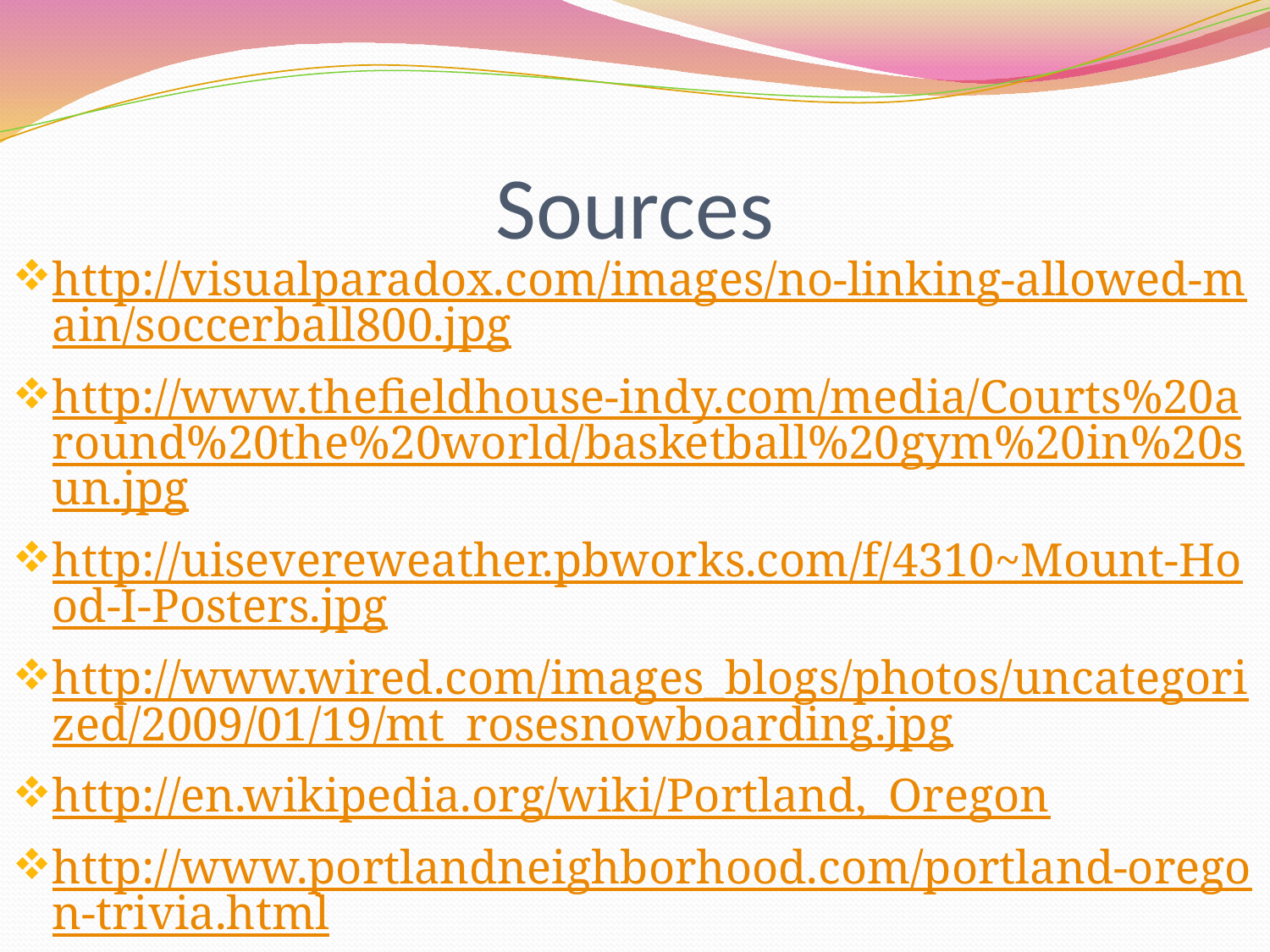

# Sources
http://visualparadox.com/images/no-linking-allowed-main/soccerball800.jpg
http://www.thefieldhouse-indy.com/media/Courts%20around%20the%20world/basketball%20gym%20in%20sun.jpg
http://uisevereweather.pbworks.com/f/4310~Mount-Hood-I-Posters.jpg
http://www.wired.com/images_blogs/photos/uncategorized/2009/01/19/mt_rosesnowboarding.jpg
http://en.wikipedia.org/wiki/Portland,_Oregon
http://www.portlandneighborhood.com/portland-oregon-trivia.html